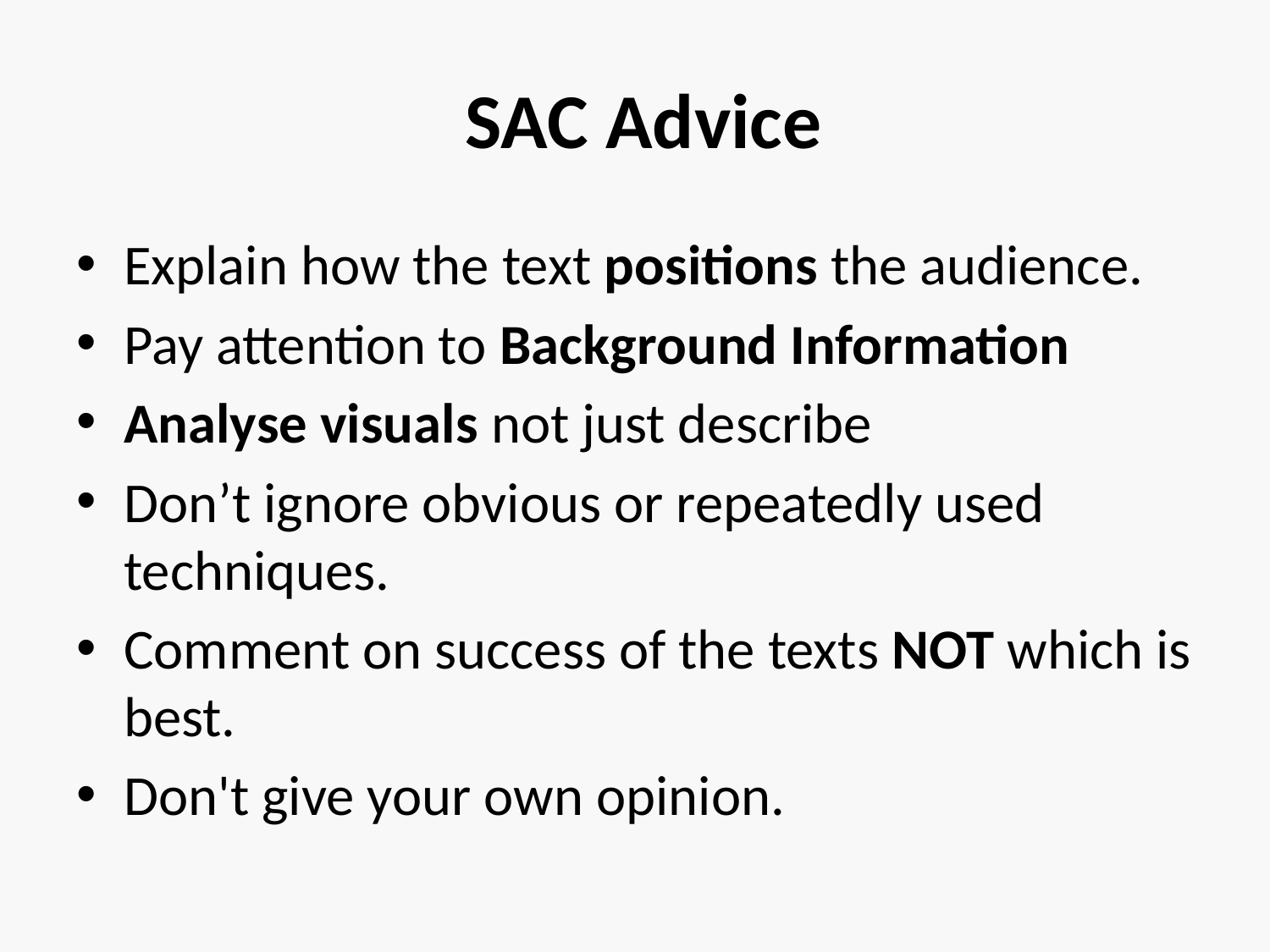

# SAC Advice
Explain how the text positions the audience.
Pay attention to Background Information
Analyse visuals not just describe
Don’t ignore obvious or repeatedly used techniques.
Comment on success of the texts NOT which is best.
Don't give your own opinion.